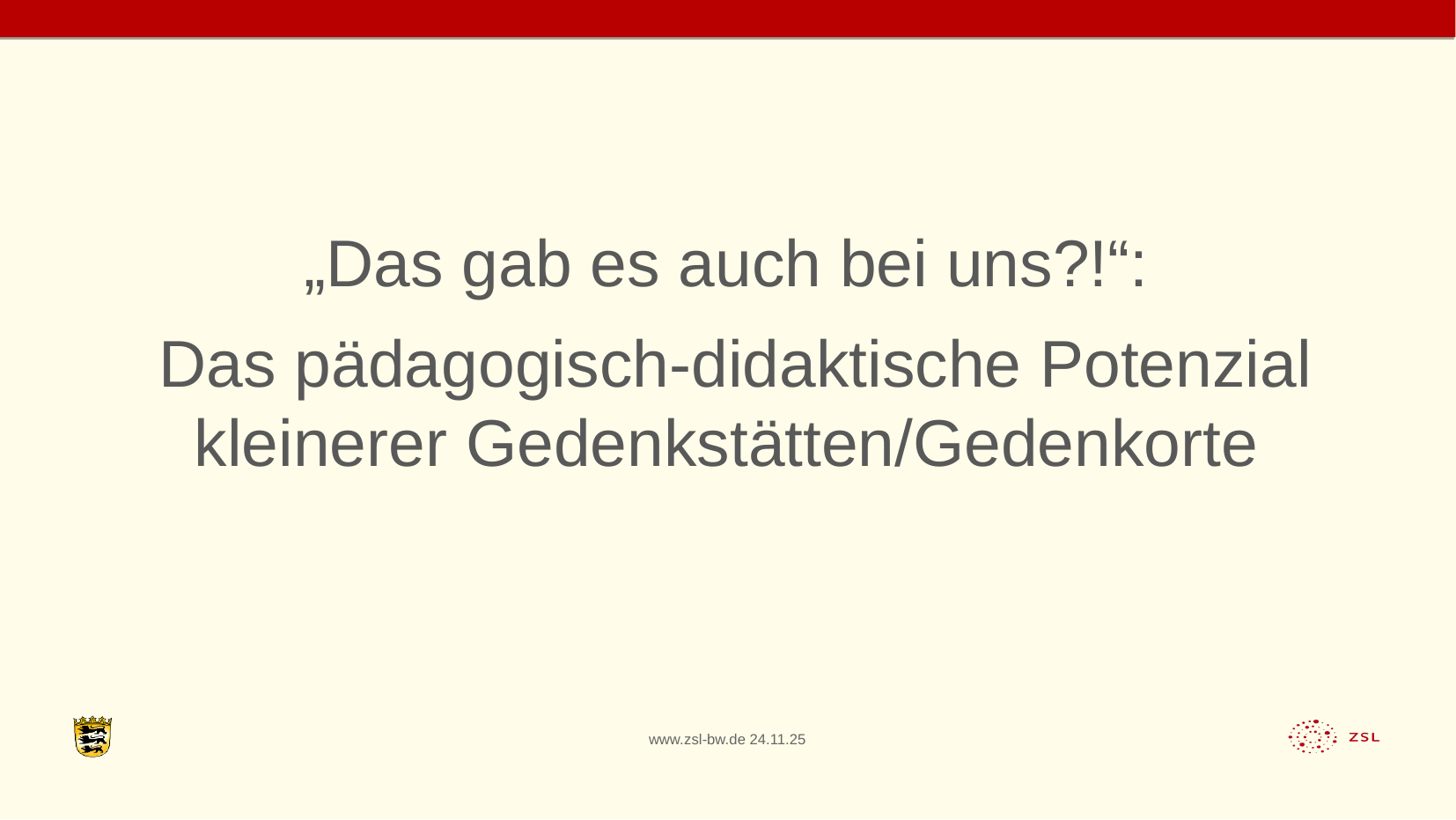

„Das gab es auch bei uns?!“:
Das pädagogisch-didaktische Potenzial kleinerer Gedenkstätten/Gedenkorte